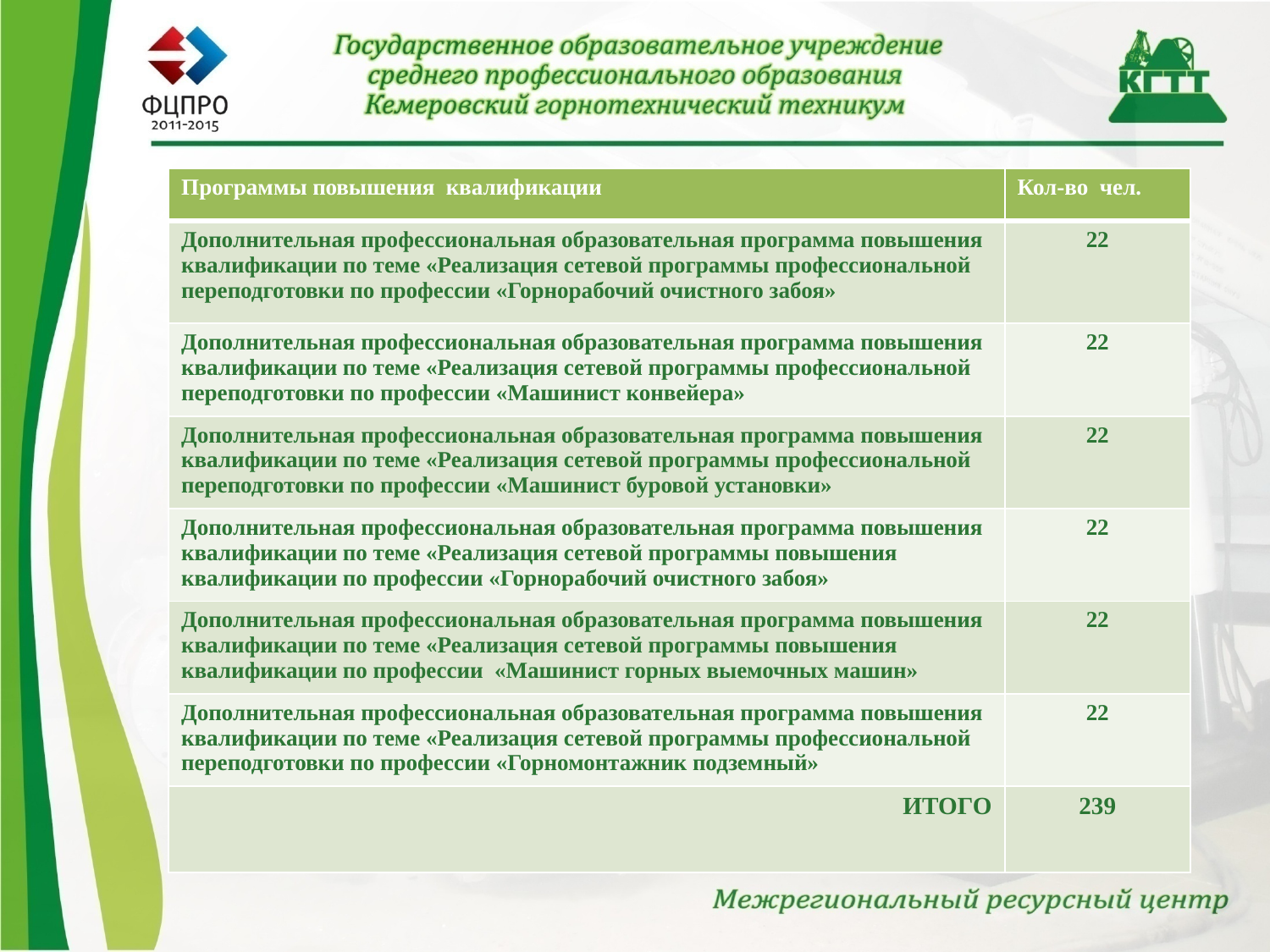

| Программы повышения квалификации | Кол-во чел. |
| --- | --- |
| Дополнительная профессиональная образовательная программа повышения квалификации по теме «Реализация сетевой программы профессиональной переподготовки по профессии «Горнорабочий очистного забоя» | 22 |
| Дополнительная профессиональная образовательная программа повышения квалификации по теме «Реализация сетевой программы профессиональной переподготовки по профессии «Машинист конвейера» | 22 |
| Дополнительная профессиональная образовательная программа повышения квалификации по теме «Реализация сетевой программы профессиональной переподготовки по профессии «Машинист буровой установки» | 22 |
| Дополнительная профессиональная образовательная программа повышения квалификации по теме «Реализация сетевой программы повышения квалификации по профессии «Горнорабочий очистного забоя» | 22 |
| Дополнительная профессиональная образовательная программа повышения квалификации по теме «Реализация сетевой программы повышения квалификации по профессии «Машинист горных выемочных машин» | 22 |
| Дополнительная профессиональная образовательная программа повышения квалификации по теме «Реализация сетевой программы профессиональной переподготовки по профессии «Горномонтажник подземный» | 22 |
| ИТОГО | 239 |